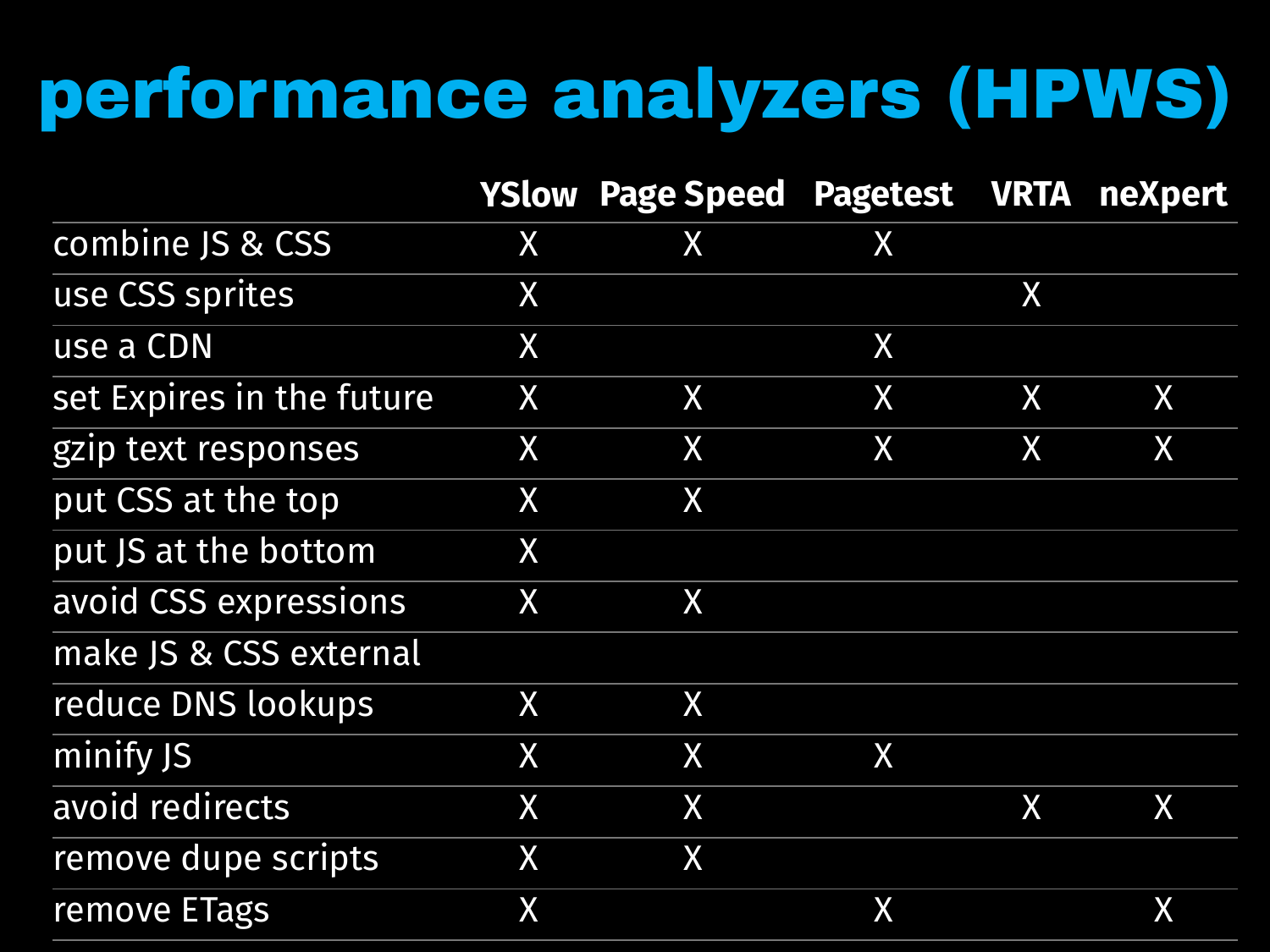

# performance analyzers (HPWS)
|  | YSlow | Page Speed | Pagetest | VRTA | neXpert |
| --- | --- | --- | --- | --- | --- |
| combine JS & CSS | X | X | X |  |  |
| use CSS sprites | X |  |  | X |  |
| use a CDN | X |  | X |  |  |
| set Expires in the future | X | X | X | X | X |
| gzip text responses | X | X | X | X | X |
| put CSS at the top | X | X |  |  |  |
| put JS at the bottom | X |  |  |  |  |
| avoid CSS expressions | X | X |  |  |  |
| make JS & CSS external |  |  |  |  |  |
| reduce DNS lookups | X | X |  |  |  |
| minify JS | X | X | X |  |  |
| avoid redirects | X | X |  | X | X |
| remove dupe scripts | X | X |  |  |  |
| remove ETags | X |  | X |  | X |